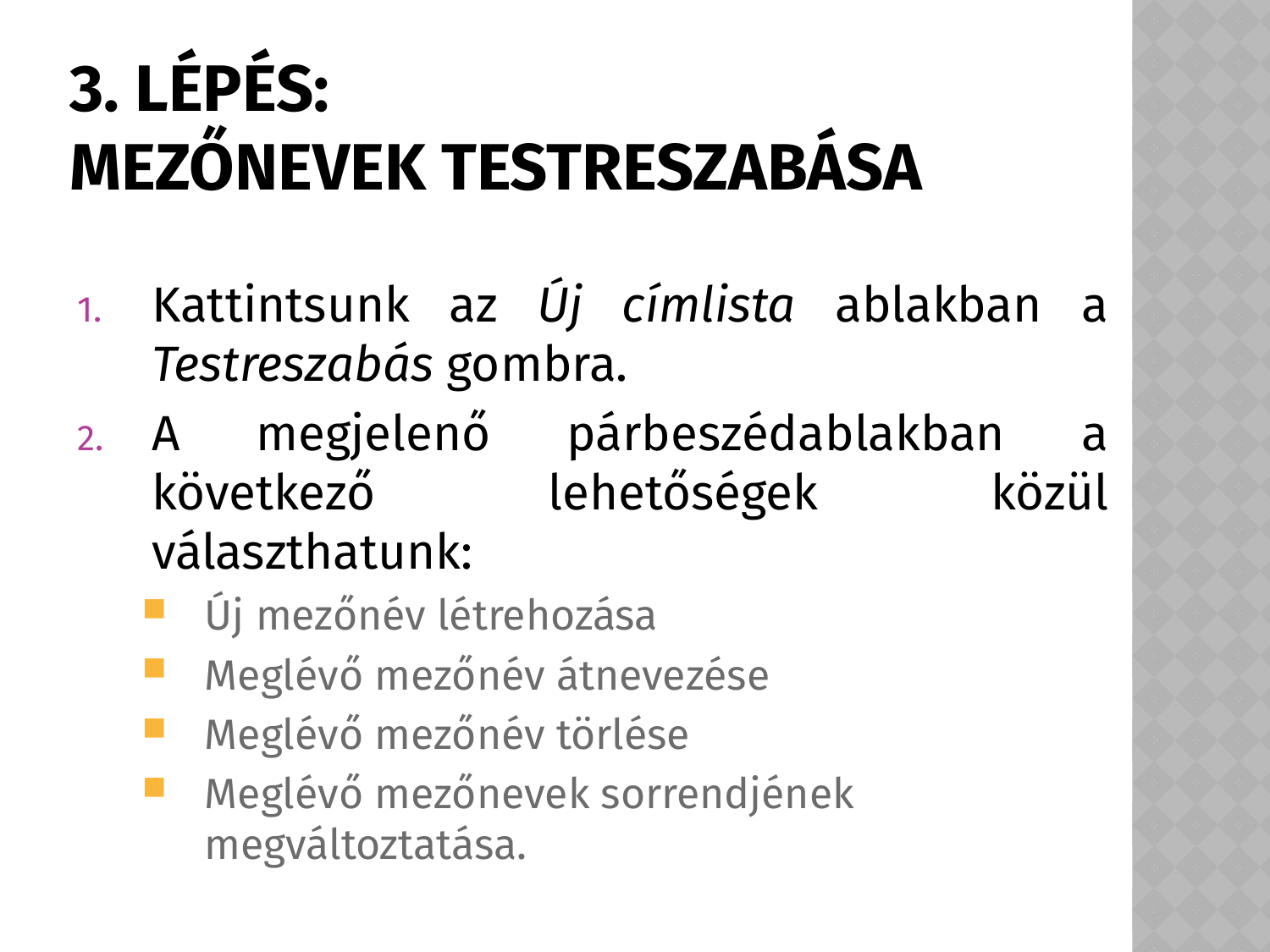

# 3. LÉPÉS: MEZŐNEVEK TESTRESZABÁSA
Kattintsunk az Új címlista ablakban a Testreszabás gombra.
A megjelenő párbeszédablakban a következő lehetőségek közül választhatunk:
Új mezőnév létrehozása
Meglévő mezőnév átnevezése
Meglévő mezőnév törlése
Meglévő mezőnevek sorrendjének megváltoztatása.